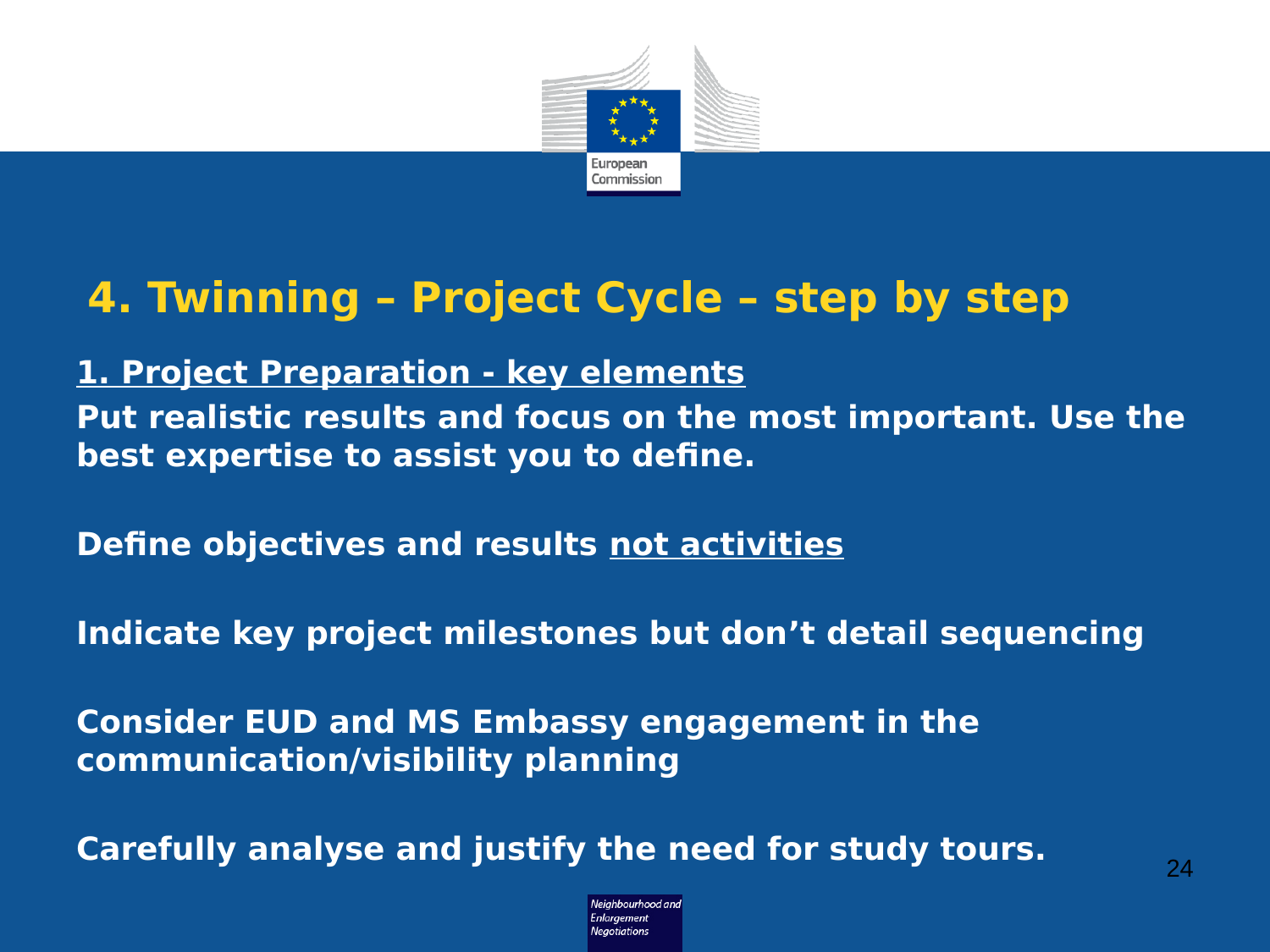

# 4. Twinning – Project Cycle – step by step
1. Project Preparation - key elements
Put realistic results and focus on the most important. Use the best expertise to assist you to define.

Define objectives and results not activities

Indicate key project milestones but don’t detail sequencing

Consider EUD and MS Embassy engagement in the communication/visibility planning

Carefully analyse and justify the need for study tours.

24